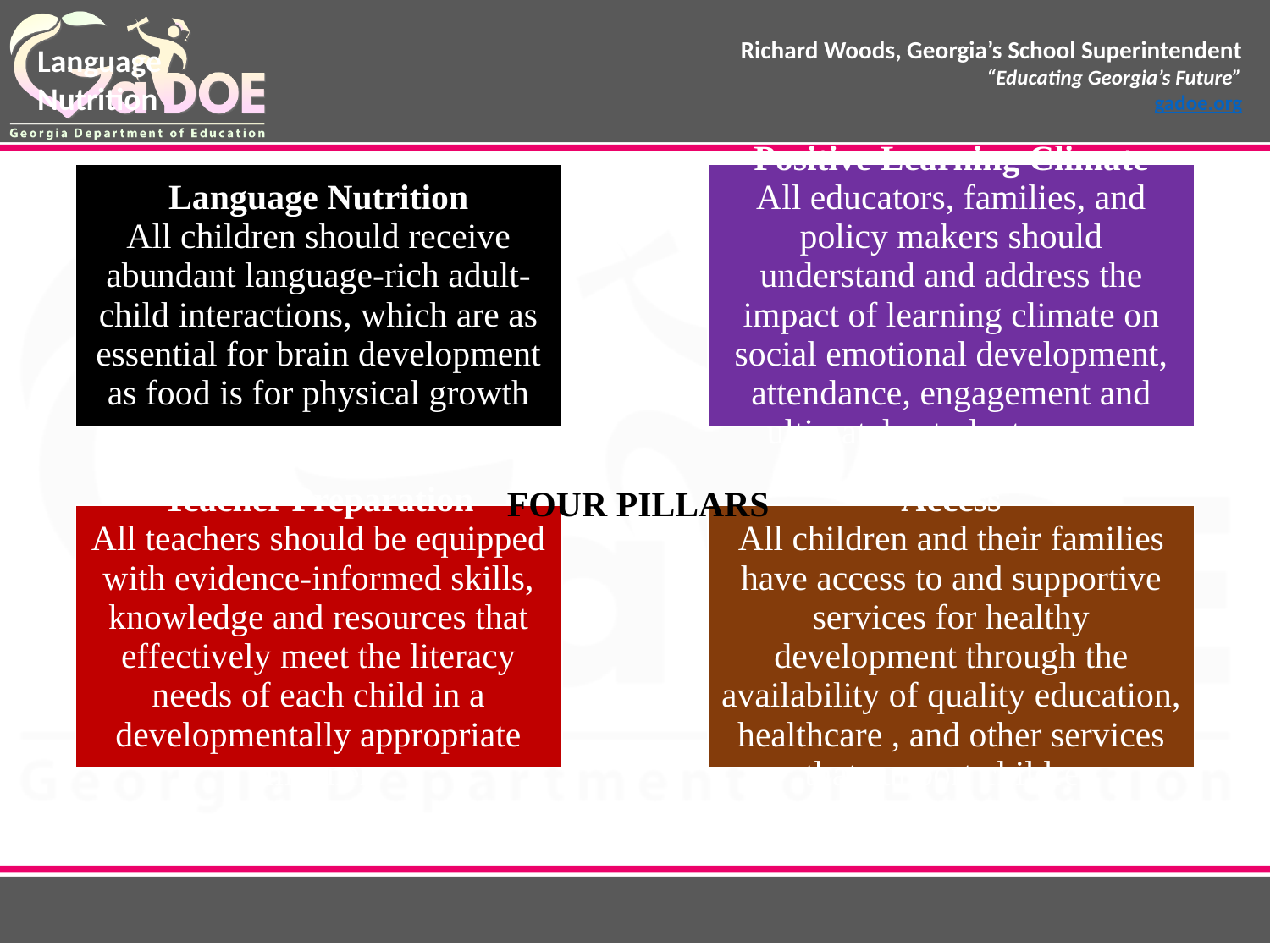

Language Nutrition
Language Nutrition
All children should receive abundant language-rich adult-child interactions, which are as essential for brain development as food is for physical growth
Teacher Preparation
Access
FOUR PILLARS
Access